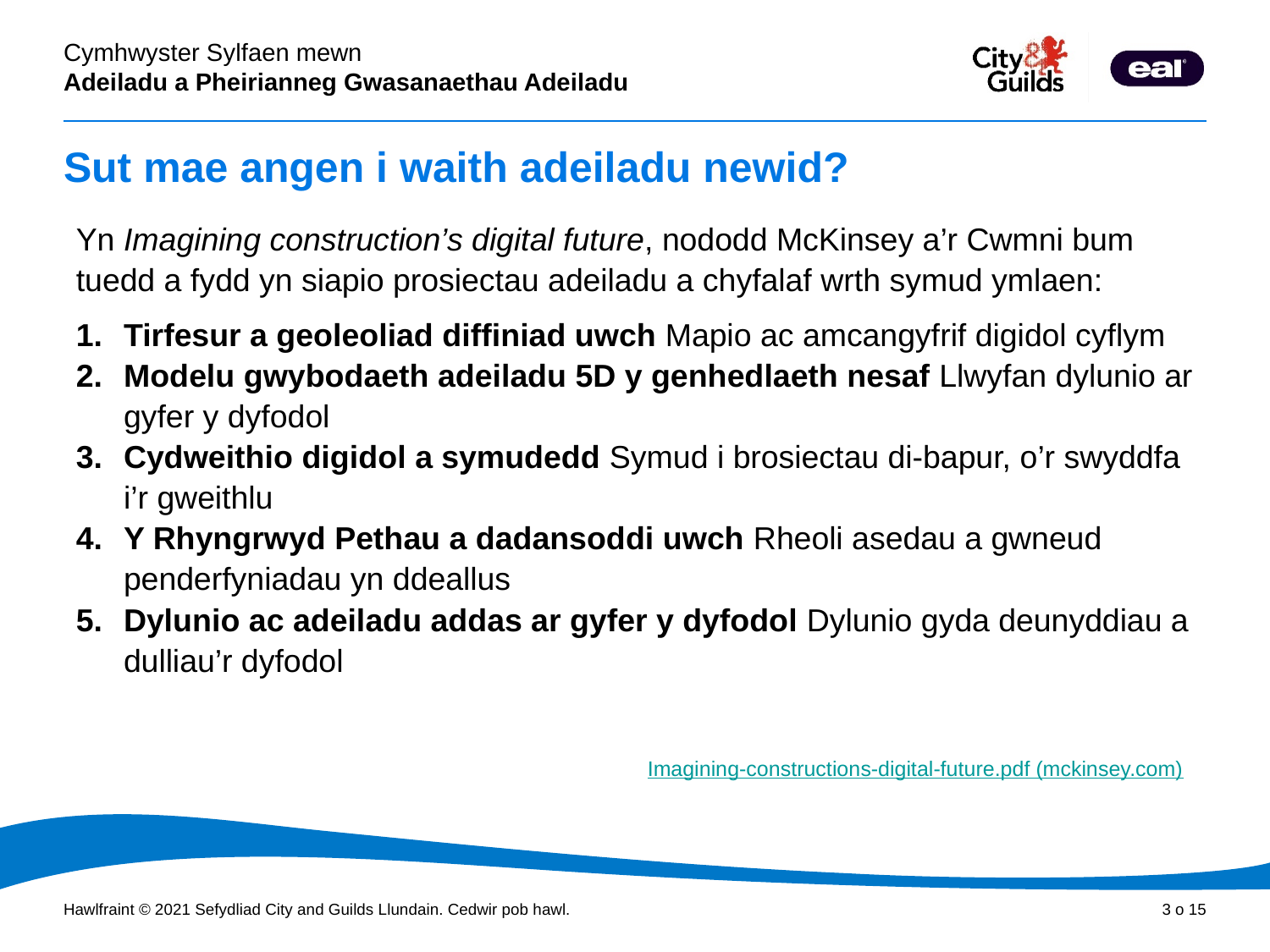

# Sut mae angen i waith adeiladu newid?
Yn Imagining construction’s digital future, nododd McKinsey a’r Cwmni bum tuedd a fydd yn siapio prosiectau adeiladu a chyfalaf wrth symud ymlaen:
Tirfesur a geoleoliad diffiniad uwch Mapio ac amcangyfrif digidol cyflym
Modelu gwybodaeth adeiladu 5D y genhedlaeth nesaf Llwyfan dylunio ar gyfer y dyfodol
Cydweithio digidol a symudedd Symud i brosiectau di-bapur, o’r swyddfa i’r gweithlu
Y Rhyngrwyd Pethau a dadansoddi uwch Rheoli asedau a gwneud penderfyniadau yn ddeallus
Dylunio ac adeiladu addas ar gyfer y dyfodol Dylunio gyda deunyddiau a dulliau’r dyfodol

Imagining-constructions-digital-future.pdf (mckinsey.com)